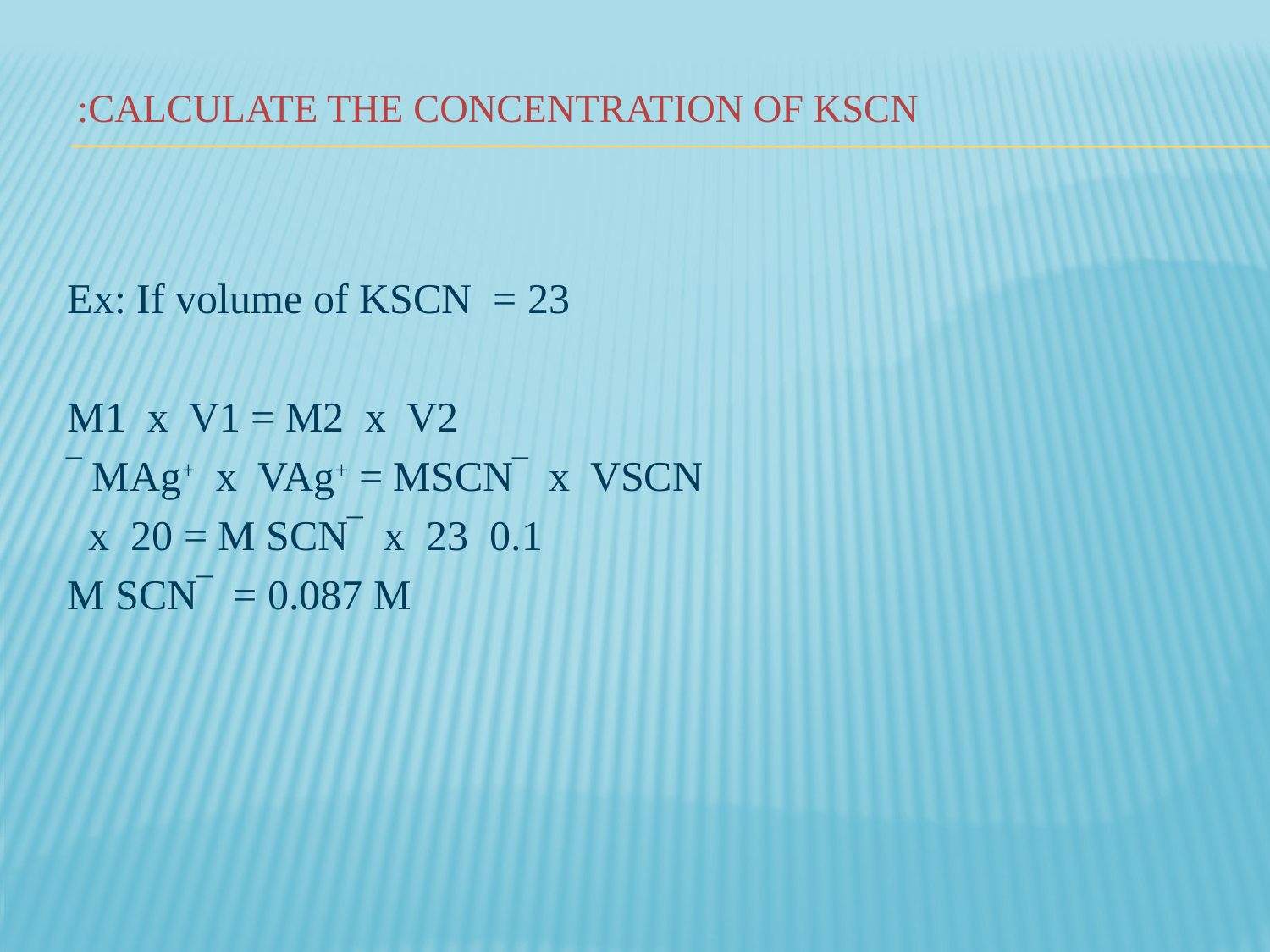

# calculate the concentration of KSCN:

Ex: If volume of KSCN  = 23

M1  x  V1 = M2  x  V2
MAg+  x  VAg+ = MSCN‾  x  VSCN ‾
0.1  x  20 = M SCN‾  x  23
M SCN‾  = 0.087 M